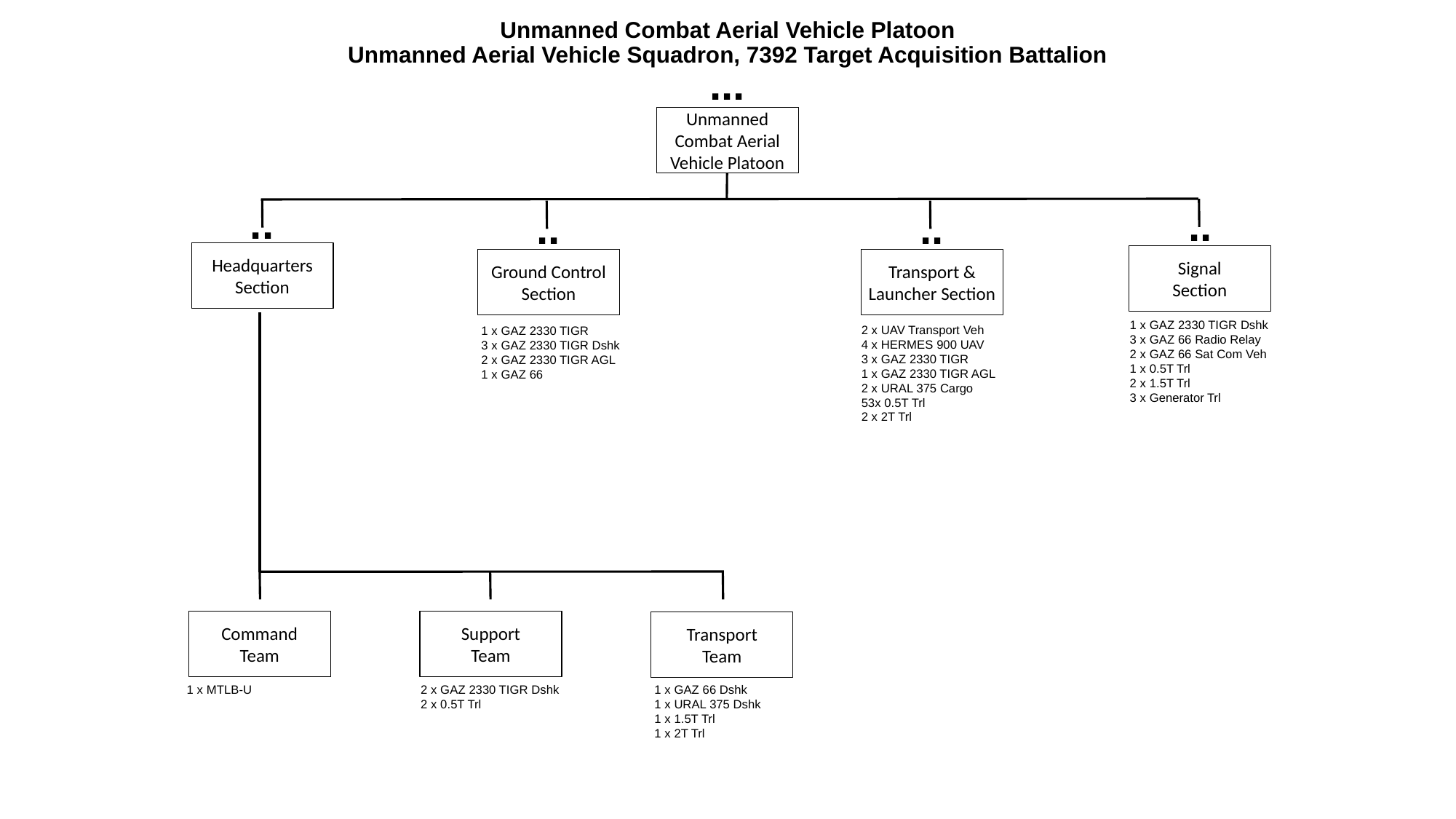

# Unmanned Combat Aerial Vehicle Platoon Unmanned Aerial Vehicle Squadron, 7392 Target Acquisition Battalion
...
Unmanned Combat Aerial Vehicle Platoon
..
..
..
..
Headquarters
Section
Signal
Section
Ground Control Section
Transport & Launcher Section
1 x GAZ 2330 TIGR Dshk
3 x GAZ 66 Radio Relay
2 x GAZ 66 Sat Com Veh
1 x 0.5T Trl
2 x 1.5T Trl
3 x Generator Trl
2 x UAV Transport Veh
4 x HERMES 900 UAV
3 x GAZ 2330 TIGR
1 x GAZ 2330 TIGR AGL
2 x URAL 375 Cargo
53x 0.5T Trl
2 x 2T Trl
1 x GAZ 2330 TIGR
3 x GAZ 2330 TIGR Dshk
2 x GAZ 2330 TIGR AGL
1 x GAZ 66
Command
Team
Support
Team
Transport
Team
1 x MTLB-U
2 x GAZ 2330 TIGR Dshk
2 x 0.5T Trl
1 x GAZ 66 Dshk
1 x URAL 375 Dshk
1 x 1.5T Trl
1 x 2T Trl